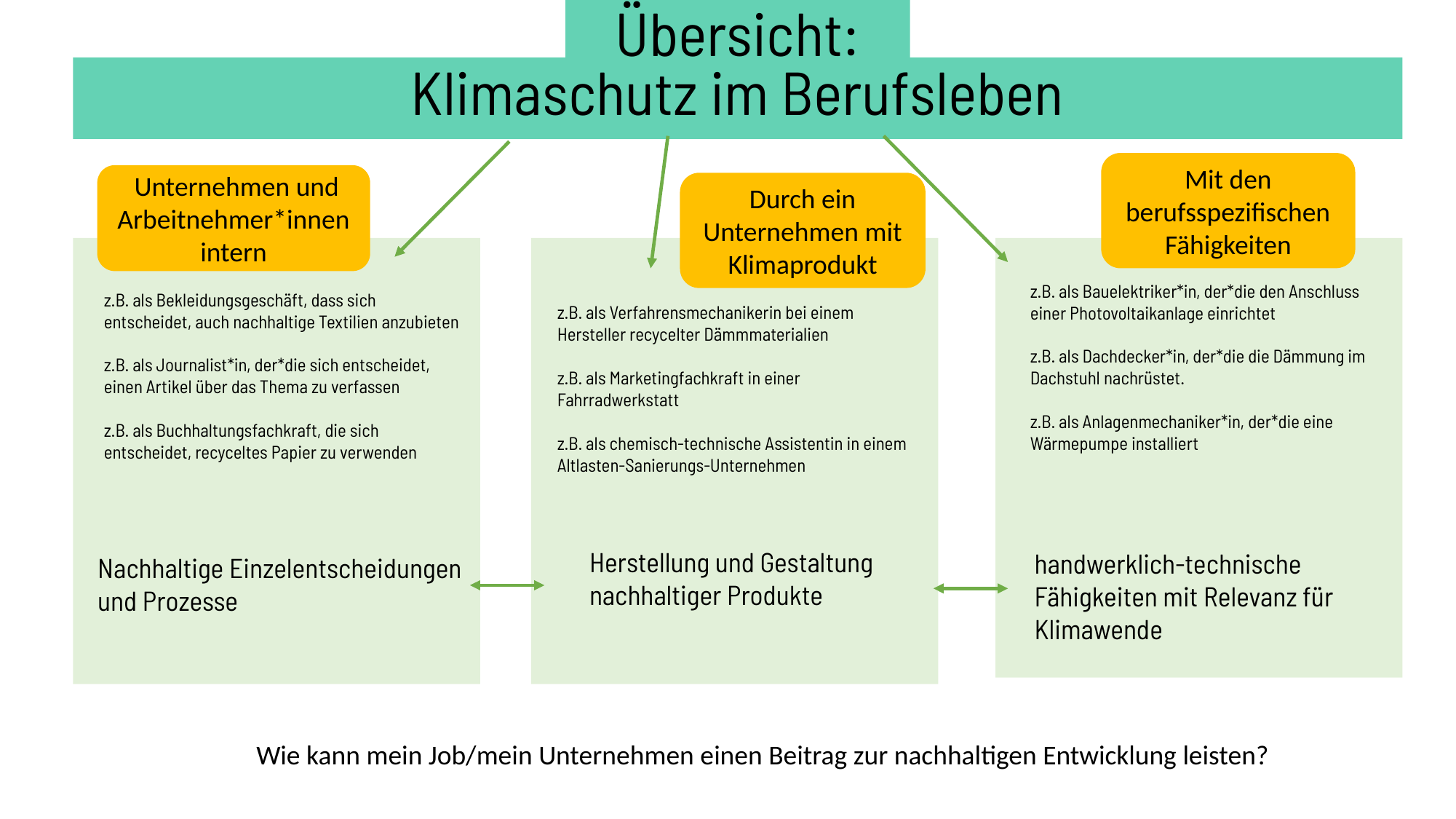

Übersicht:
Klimaschutz im Berufsleben
Mit den berufsspezifischen Fähigkeiten
 Unternehmen und Arbeitnehmer*innen intern
Durch ein Unternehmen mit Klimaprodukt

z.B. als Bauelektriker*in, der*die den Anschluss einer Photovoltaikanlage einrichtet

z.B. als Dachdecker*in, der*die die Dämmung im Dachstuhl nachrüstet.

z.B. als Anlagenmechaniker*in, der*die eine Wärmepumpe installiert
z.B. als Bekleidungsgeschäft, dass sich entscheidet, auch nachhaltige Textilien anzubieten

z.B. als Journalist*in, der*die sich entscheidet, einen Artikel über das Thema zu verfassen

z.B. als Buchhaltungsfachkraft, die sich entscheidet, recyceltes Papier zu verwenden
z.B. als Verfahrensmechanikerin bei einem Hersteller recycelter Dämmmaterialien

z.B. als Marketingfachkraft in einer Fahrradwerkstatt

z.B. als chemisch-technische Assistentin in einem Altlasten-Sanierungs-Unternehmen
Herstellung und Gestaltung nachhaltiger Produkte
handwerklich-technische Fähigkeiten mit Relevanz für Klimawende
Nachhaltige Einzelentscheidungen
und Prozesse
Wie kann mein Job/mein Unternehmen einen Beitrag zur nachhaltigen Entwicklung leisten?